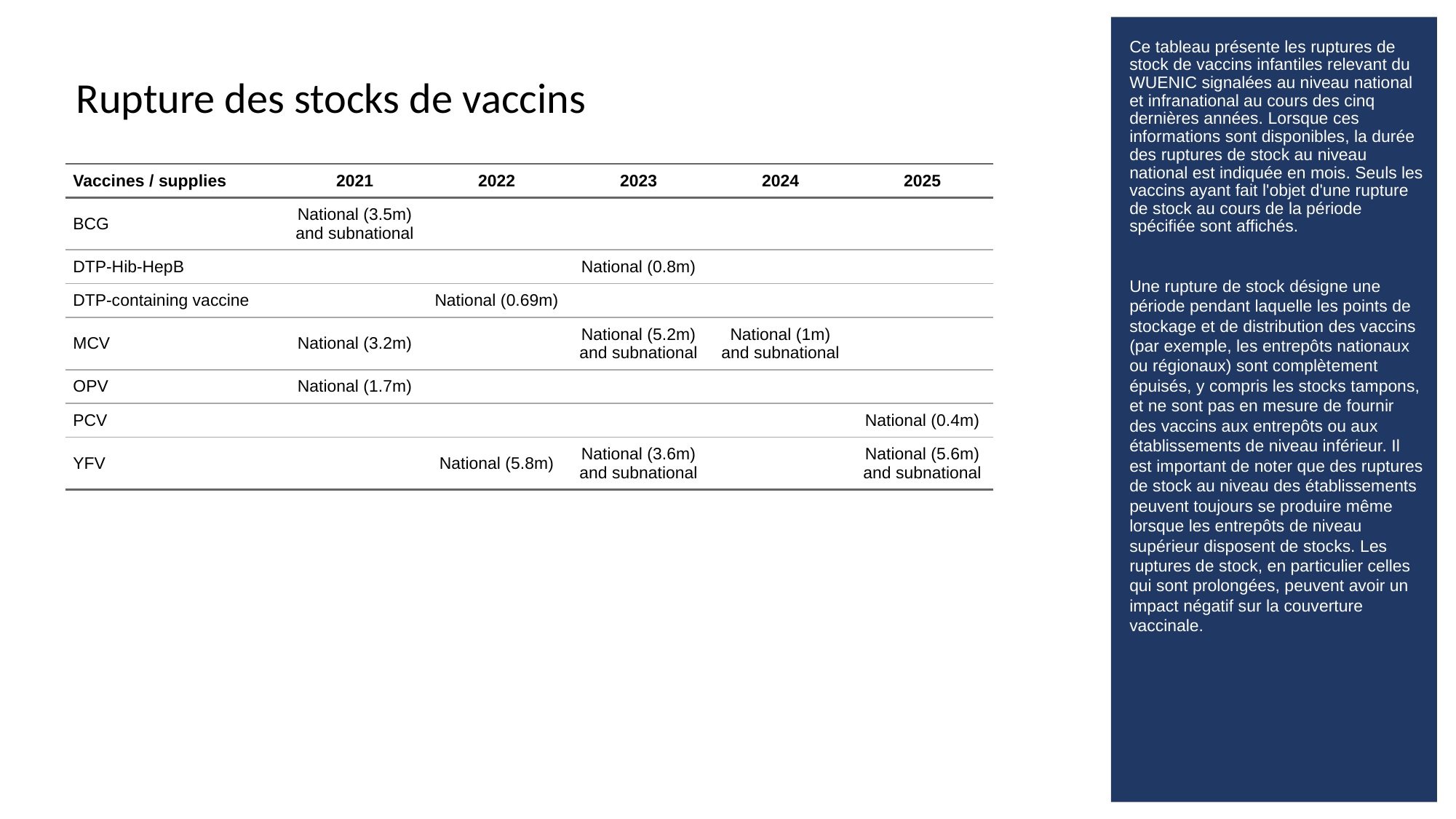

Ce tableau présente les ruptures de stock de vaccins infantiles relevant du WUENIC signalées au niveau national et infranational au cours des cinq dernières années. Lorsque ces informations sont disponibles, la durée des ruptures de stock au niveau national est indiquée en mois. Seuls les vaccins ayant fait l'objet d'une rupture de stock au cours de la période spécifiée sont affichés.

Une rupture de stock désigne une période pendant laquelle les points de stockage et de distribution des vaccins (par exemple, les entrepôts nationaux ou régionaux) sont complètement épuisés, y compris les stocks tampons, et ne sont pas en mesure de fournir des vaccins aux entrepôts ou aux établissements de niveau inférieur. Il est important de noter que des ruptures de stock au niveau des établissements peuvent toujours se produire même lorsque les entrepôts de niveau supérieur disposent de stocks. Les ruptures de stock, en particulier celles qui sont prolongées, peuvent avoir un impact négatif sur la couverture vaccinale.
# Rupture des stocks de vaccins
| Vaccines / supplies | 2021 | 2022 | 2023 | 2024 | 2025 |
| --- | --- | --- | --- | --- | --- |
| BCG | National (3.5m) and subnational |  |  |  |  |
| DTP-Hib-HepB |  |  | National (0.8m) |  |  |
| DTP-containing vaccine |  | National (0.69m) |  |  |  |
| MCV | National (3.2m) |  | National (5.2m) and subnational | National (1m) and subnational |  |
| OPV | National (1.7m) |  |  |  |  |
| PCV |  |  |  |  | National (0.4m) |
| YFV |  | National (5.8m) | National (3.6m) and subnational |  | National (5.6m) and subnational |